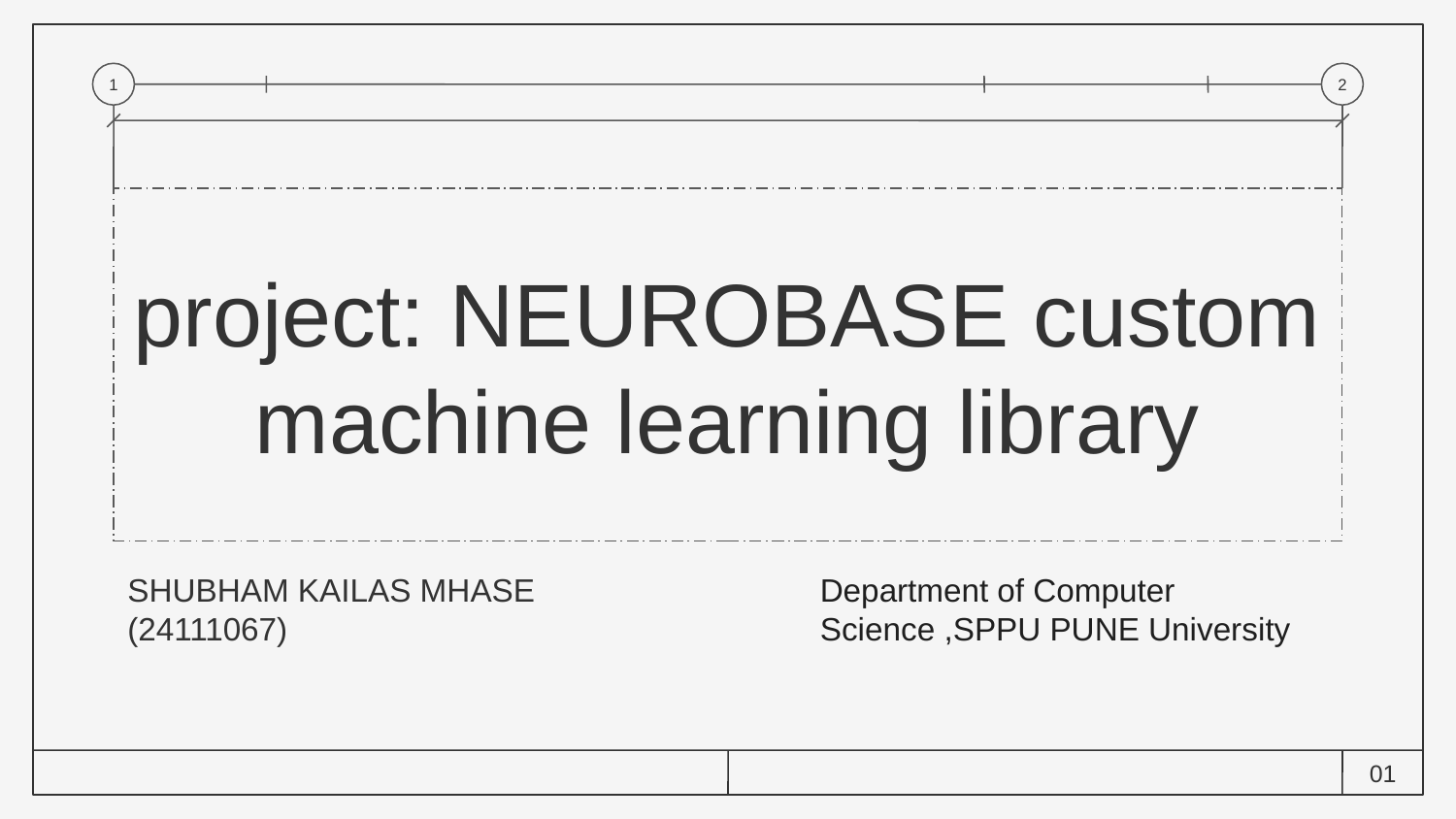

1
2
# project: NEUROBASE custom machine learning library
SHUBHAM KAILAS MHASE (24111067)
Department of Computer Science ,SPPU PUNE University